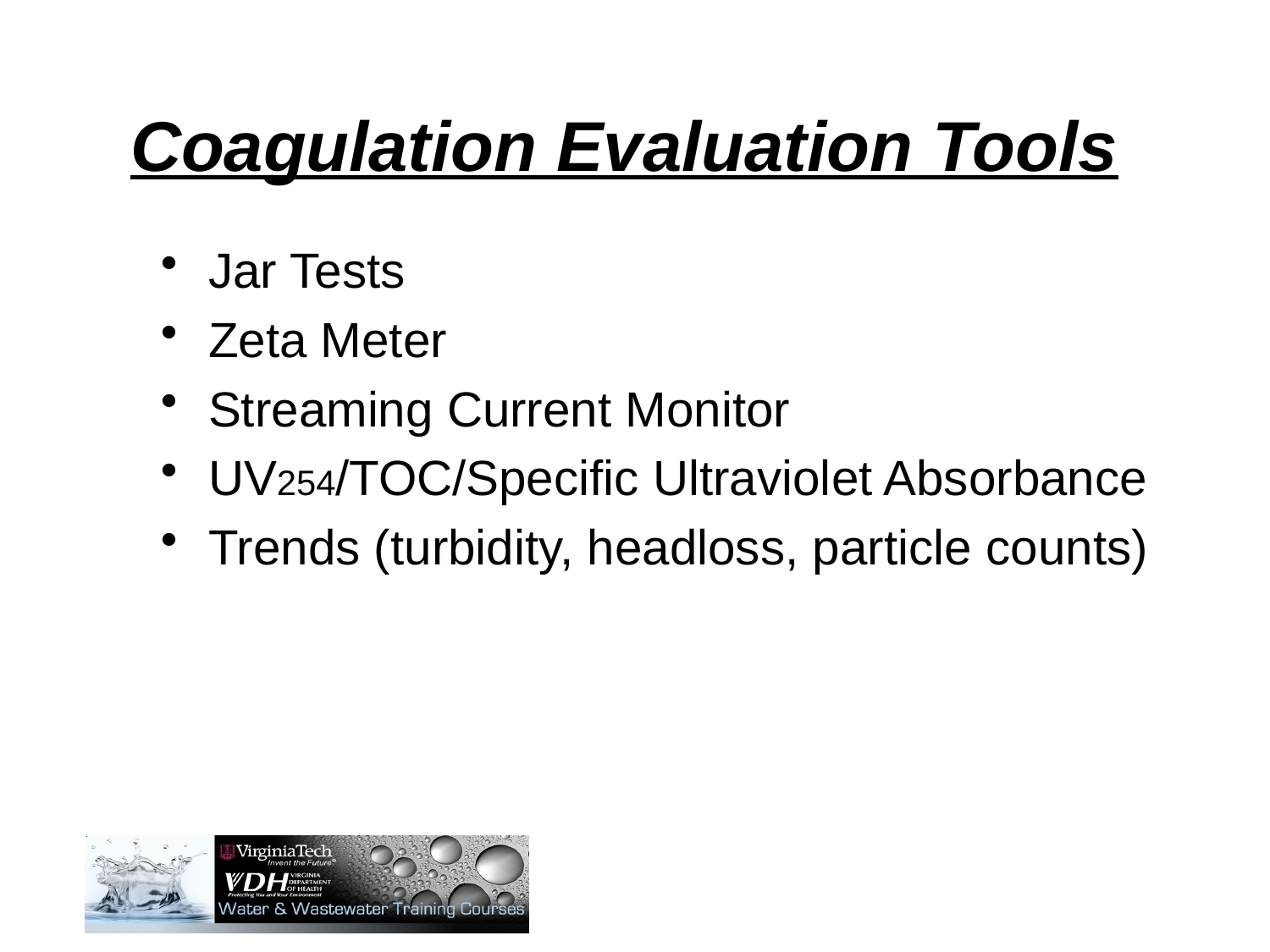

Coagulation Evaluation Tools
Jar Tests
Zeta Meter
Streaming Current Monitor
UV254/TOC/Specific Ultraviolet Absorbance
Trends (turbidity, headloss, particle counts)